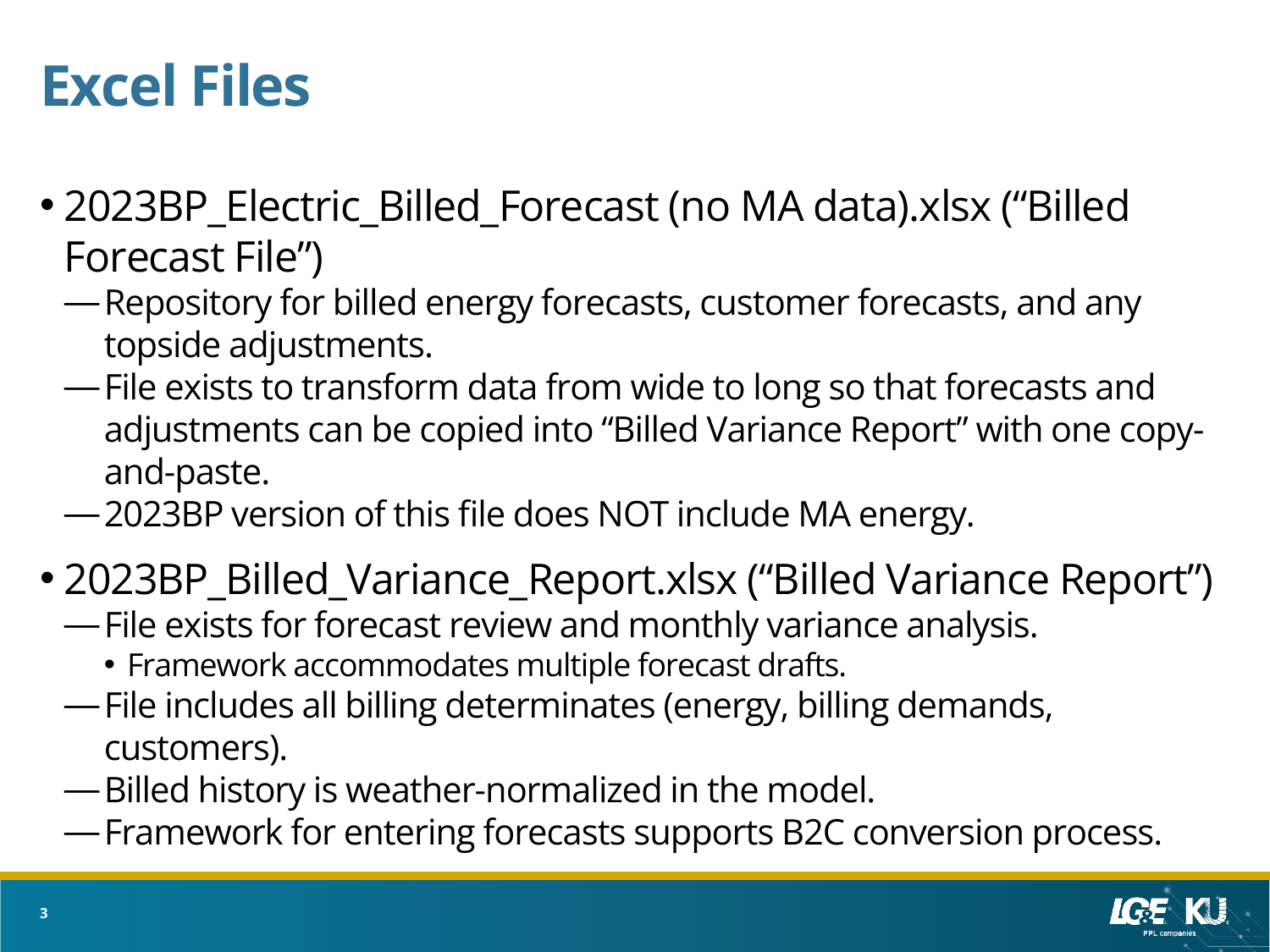

# Excel Files
2023BP_Electric_Billed_Forecast (no MA data).xlsx (“Billed Forecast File”)
Repository for billed energy forecasts, customer forecasts, and any topside adjustments.
File exists to transform data from wide to long so that forecasts and adjustments can be copied into “Billed Variance Report” with one copy-and-paste.
2023BP version of this file does NOT include MA energy.
2023BP_Billed_Variance_Report.xlsx (“Billed Variance Report”)
File exists for forecast review and monthly variance analysis.
Framework accommodates multiple forecast drafts.
File includes all billing determinates (energy, billing demands, customers).
Billed history is weather-normalized in the model.
Framework for entering forecasts supports B2C conversion process.
3